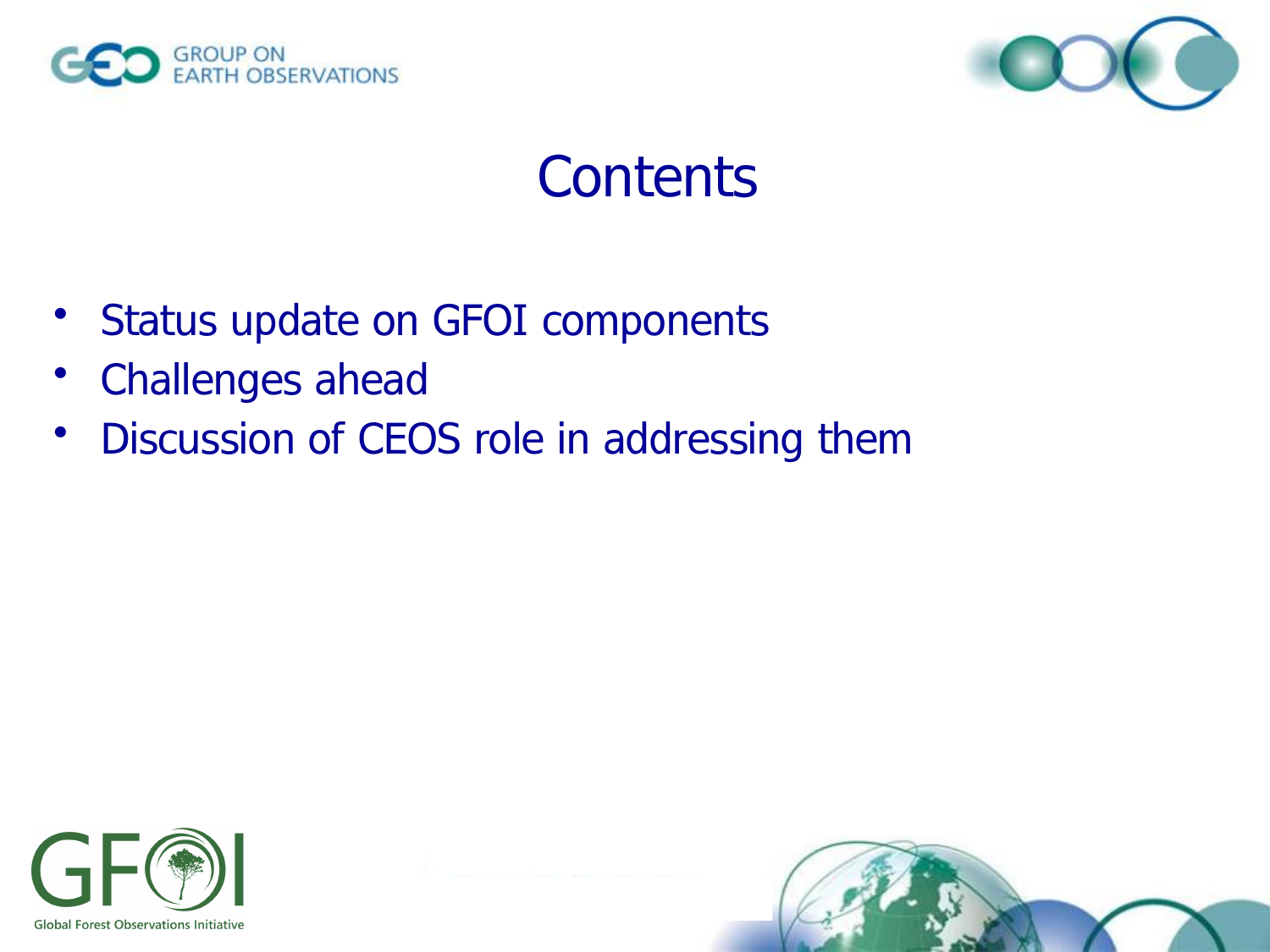

# Contents

Status update on GFOI components
Challenges ahead
Discussion of CEOS role in addressing them

© GEO Secretariat